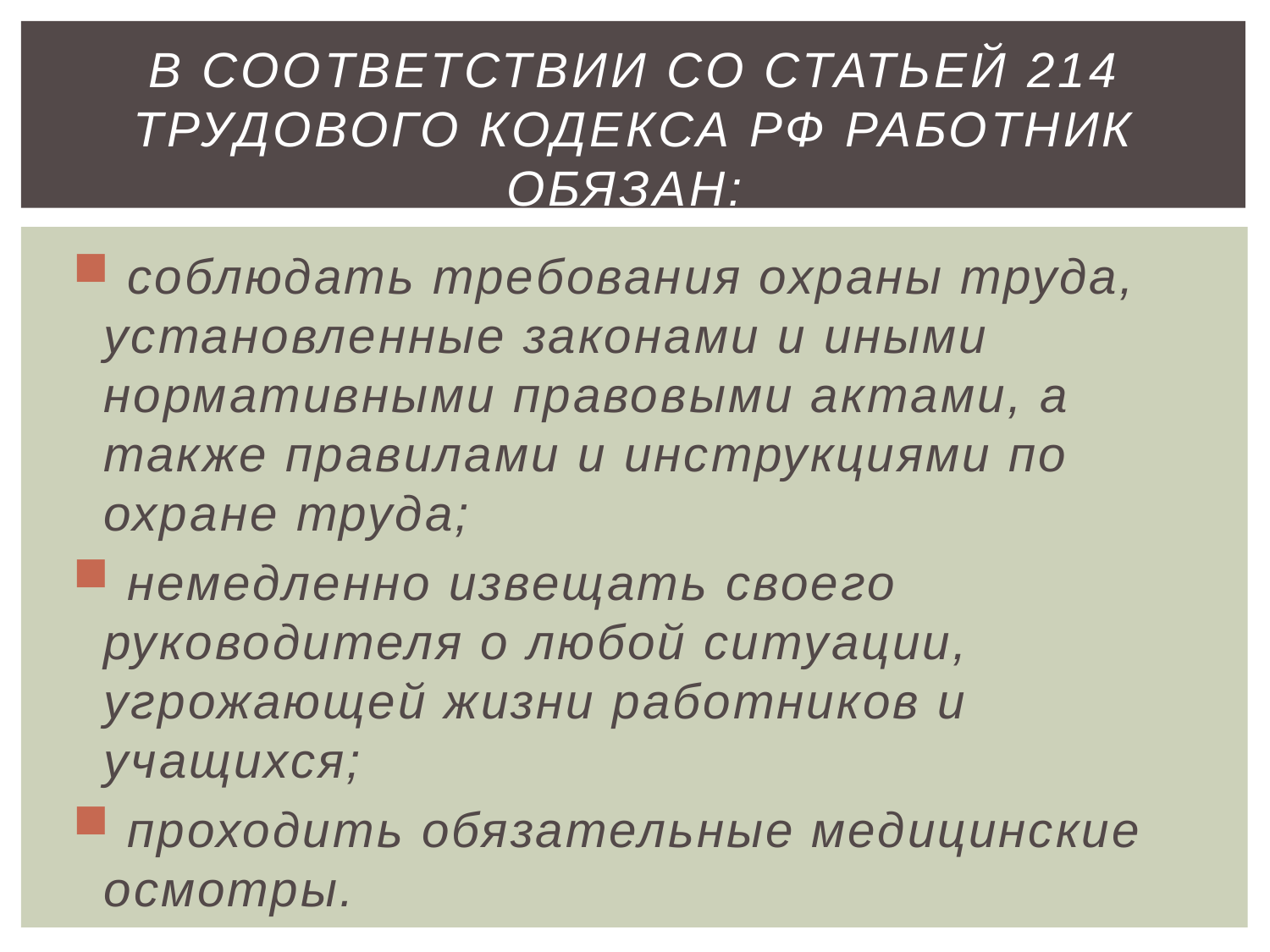

# В соответствии со статьей 214 Трудового кодекса РФ работник обязан:
 соблюдать требования охраны труда, установленные законами и иными нормативными правовыми актами, а также правилами и инструкциями по охране труда;
 немедленно извещать своего руководителя о любой ситуации, угрожающей жизни работников и учащихся;
 проходить обязательные медицинские осмотры.